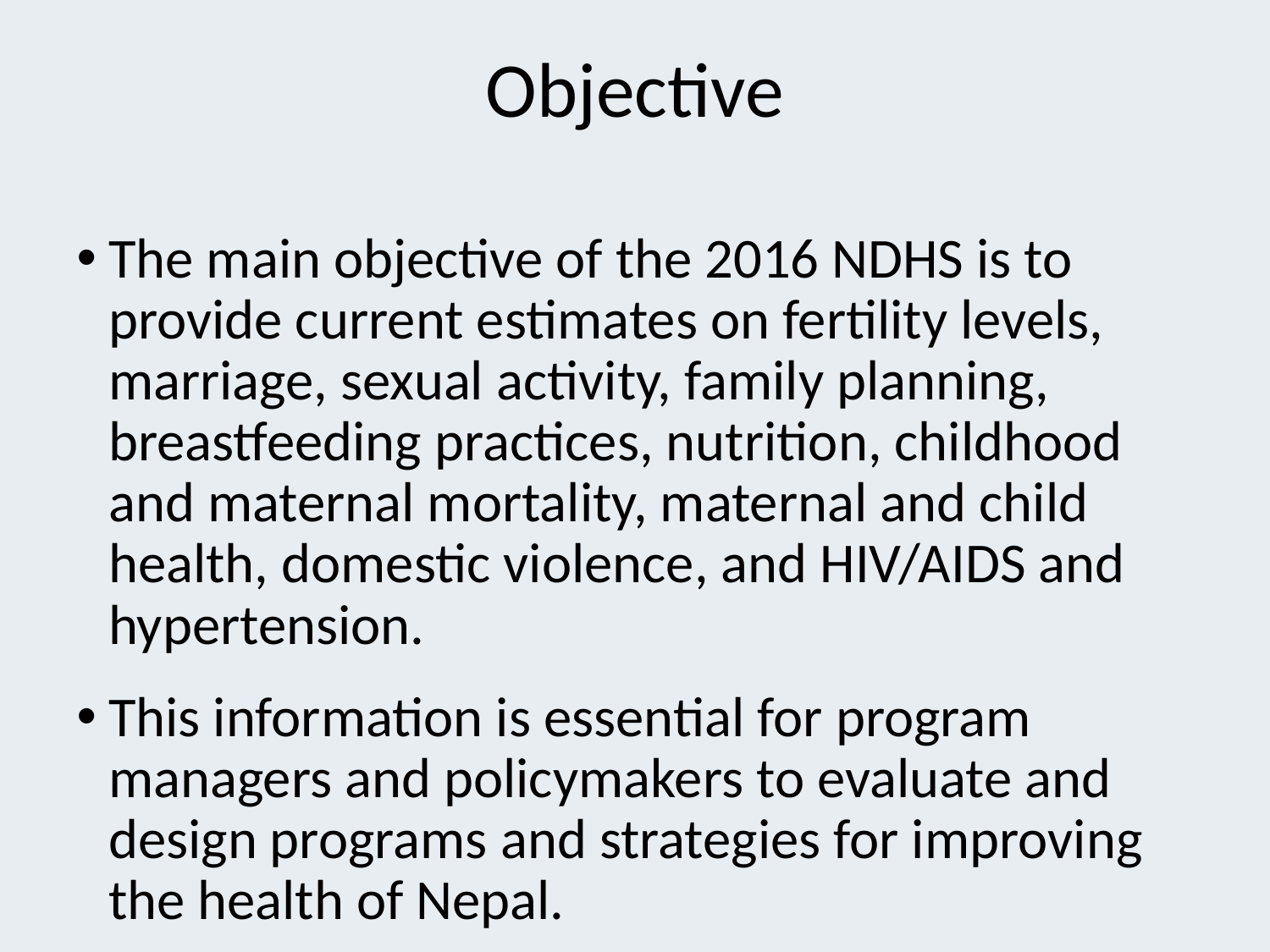

# Objective
The main objective of the 2016 NDHS is to provide current estimates on fertility levels, marriage, sexual activity, family planning, breastfeeding practices, nutrition, childhood and maternal mortality, maternal and child health, domestic violence, and HIV/AIDS and hypertension.
This information is essential for program managers and policymakers to evaluate and design programs and strategies for improving the health of Nepal.